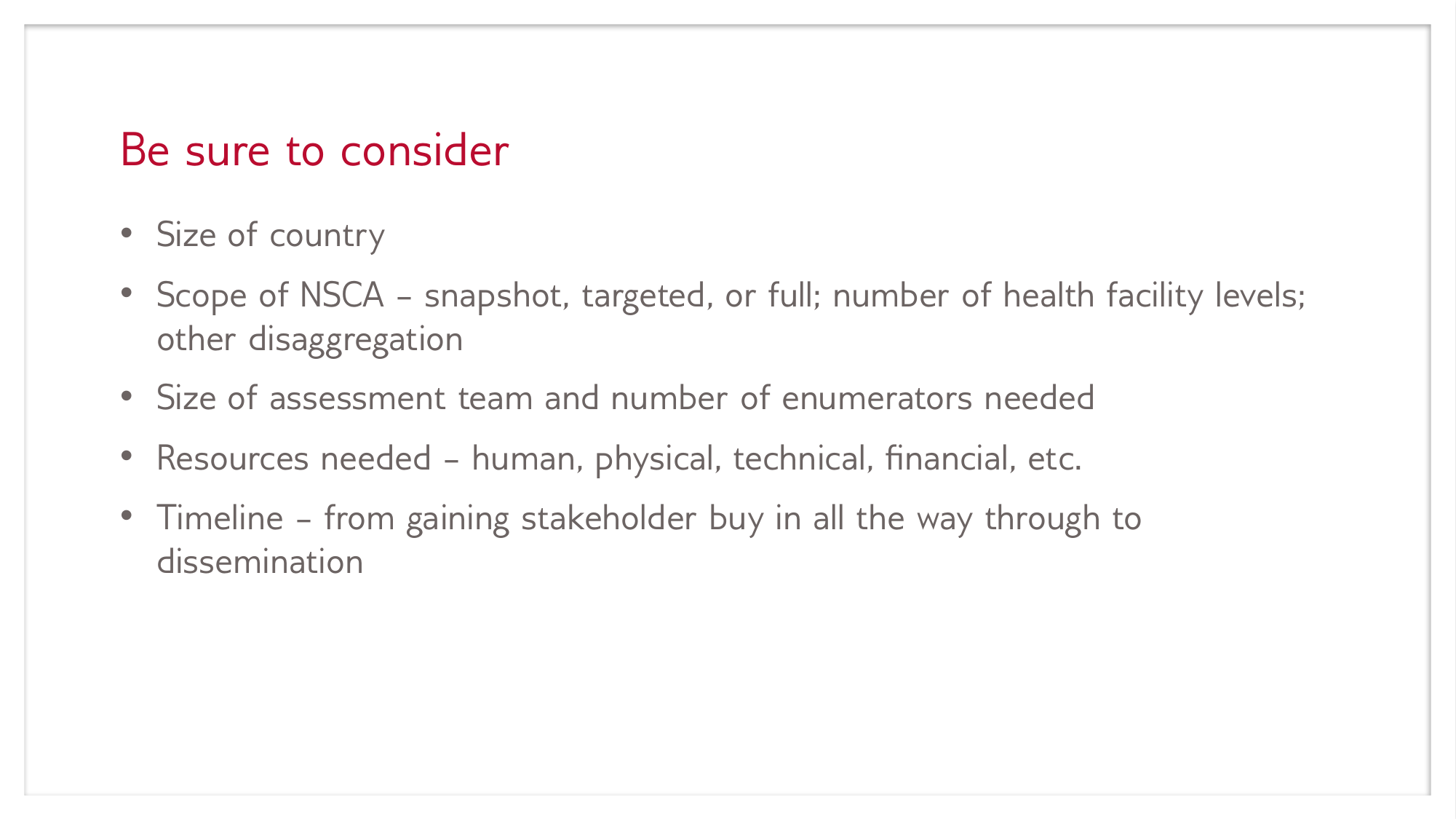

# Be sure to consider
Size of country
Scope of NSCA – snapshot, targeted, or full; number of health facility levels; other disaggregation
Size of assessment team and number of enumerators needed
Resources needed – human, physical, technical, financial, etc.
Timeline – from gaining stakeholder buy in all the way through to dissemination